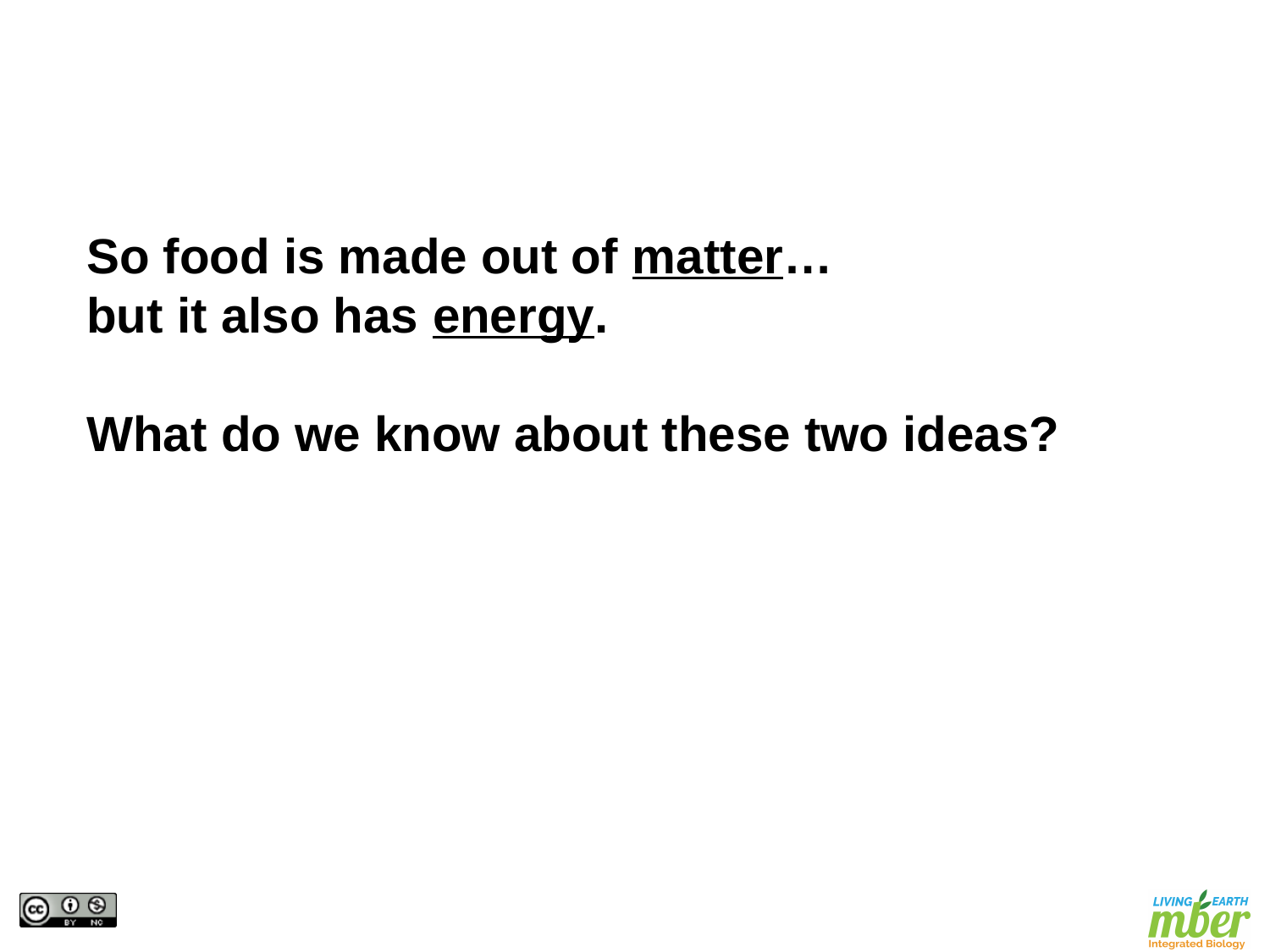

So food is made out of matter…
but it also has energy.

What do we know about these two ideas?